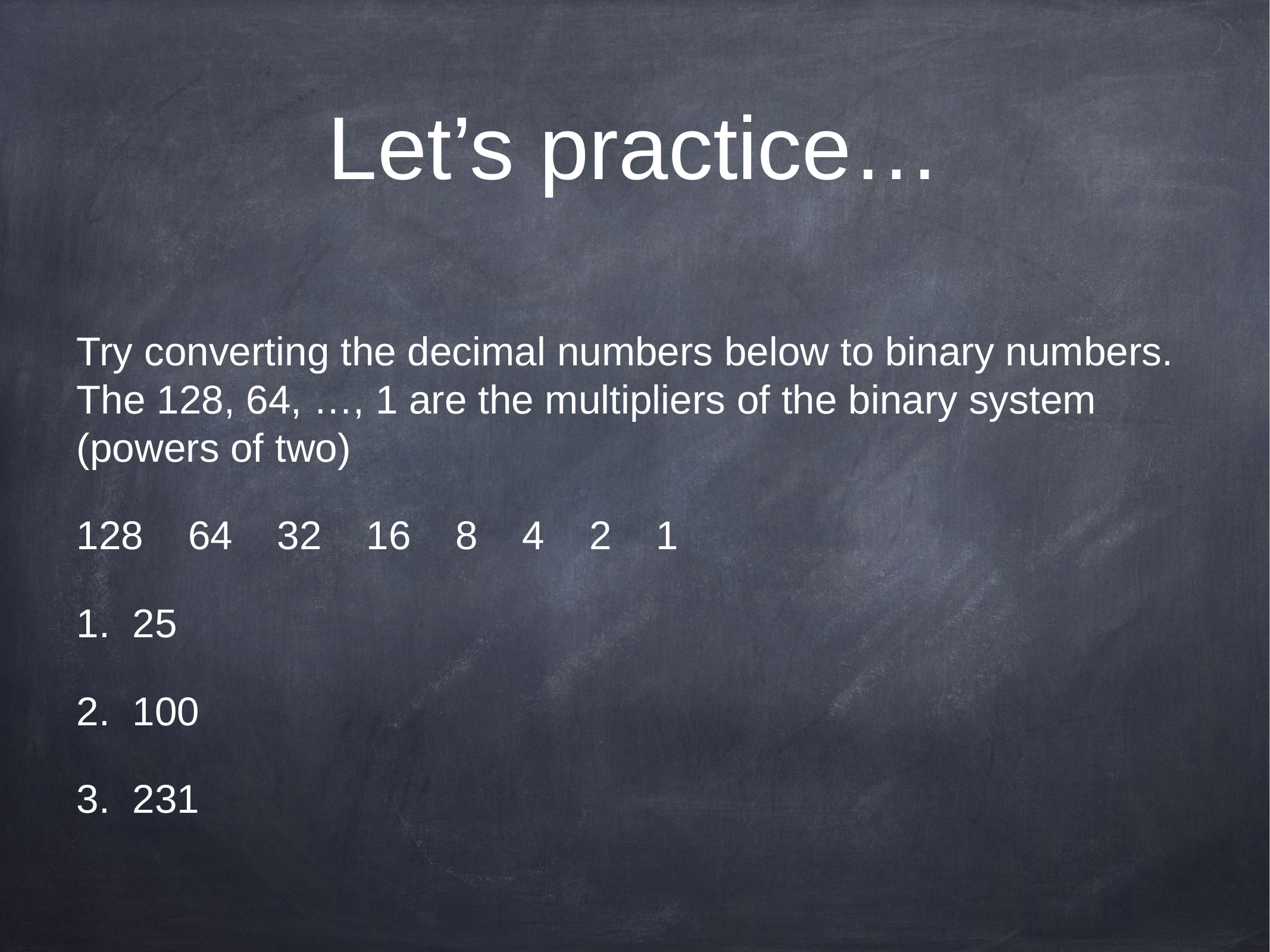

# Let’s practice…
Try converting the decimal numbers below to binary numbers. The 128, 64, …, 1 are the multipliers of the binary system (powers of two)
128    64    32    16    8    4    2    1
25
100
231